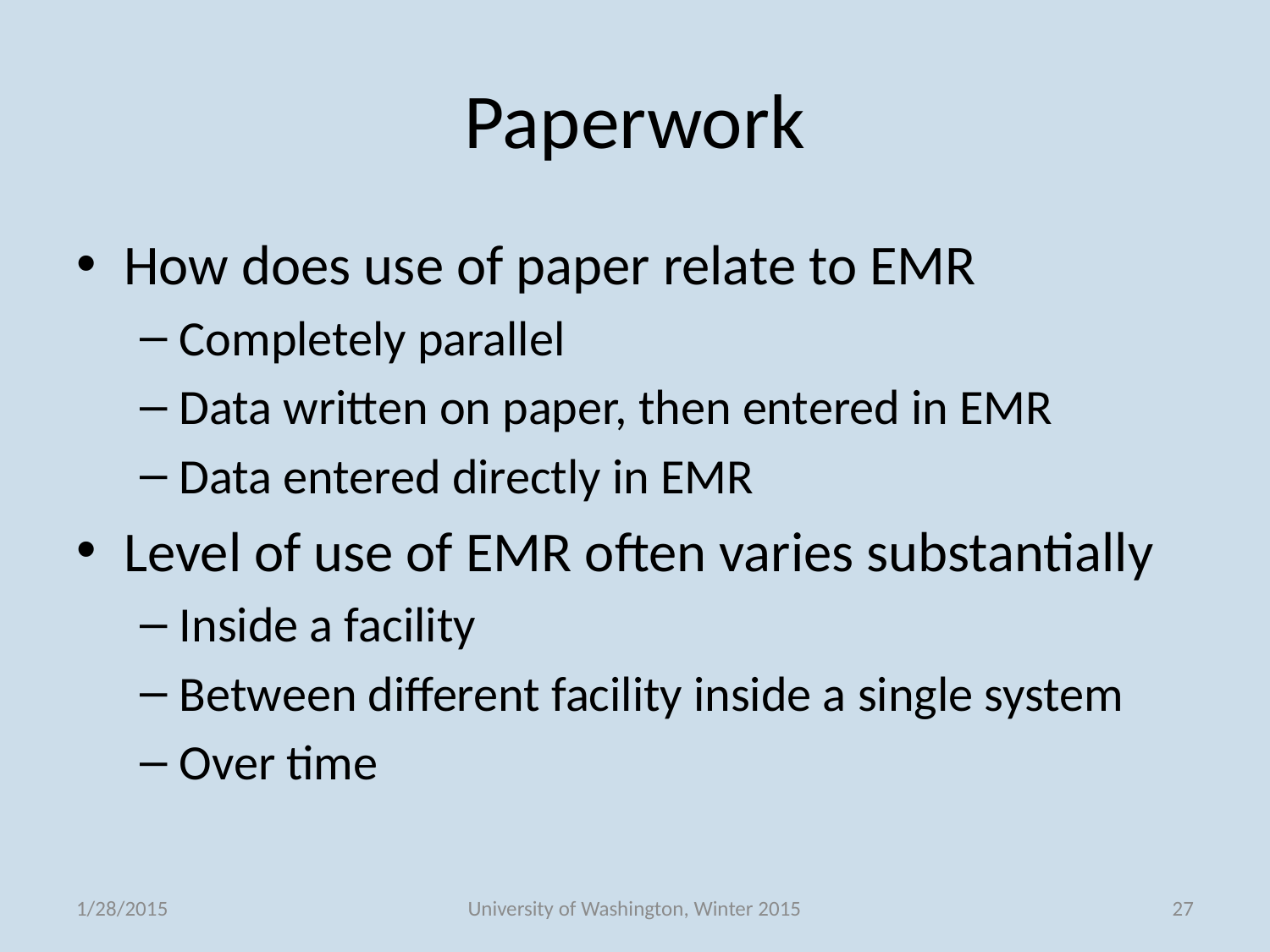

# Paperwork
How does use of paper relate to EMR
Completely parallel
Data written on paper, then entered in EMR
Data entered directly in EMR
Level of use of EMR often varies substantially
Inside a facility
Between different facility inside a single system
Over time

1/28/2015
University of Washington, Winter 2015
27